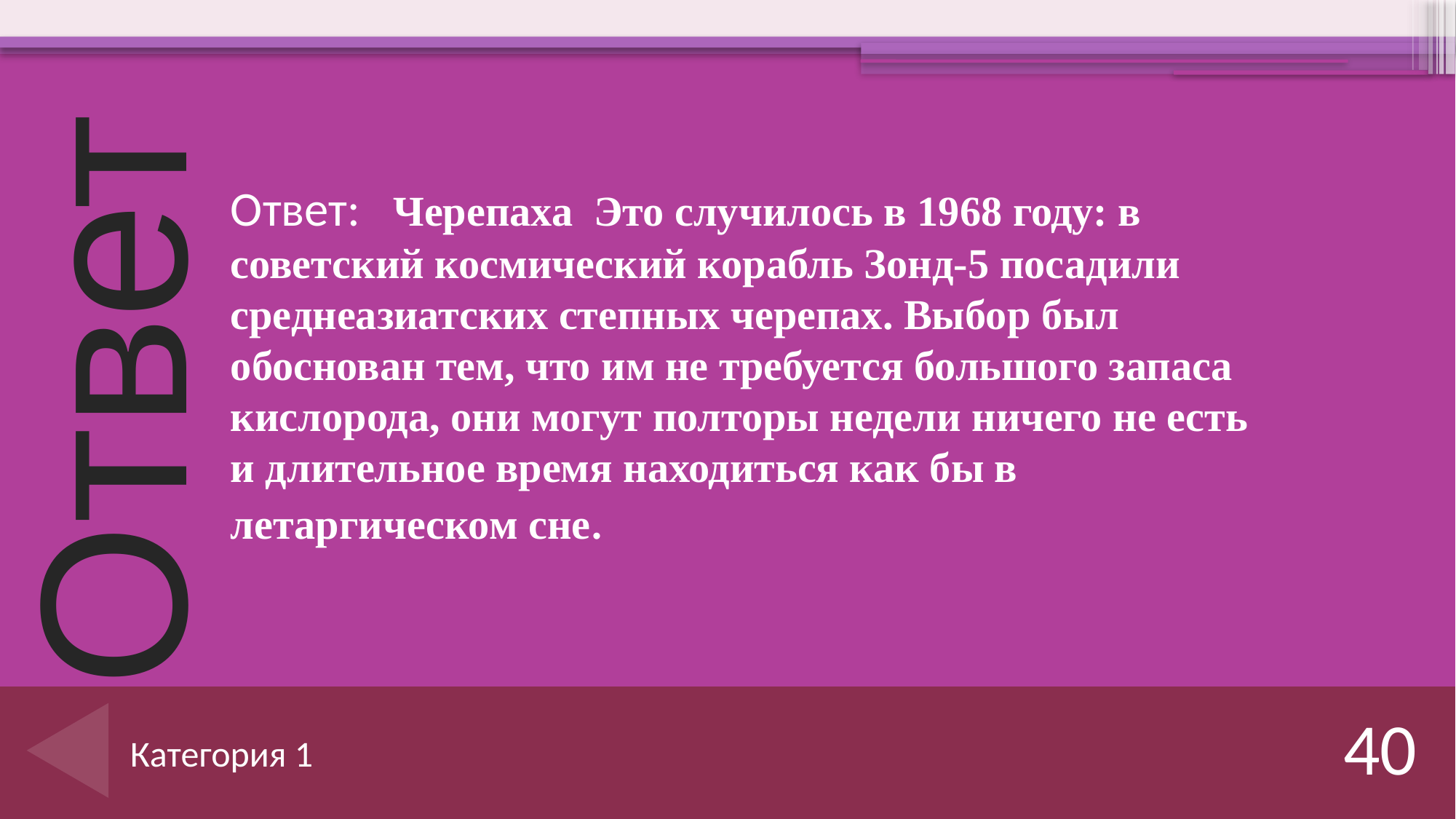

Ответ:   Черепаха  Это случилось в 1968 году: в советский космический корабль Зонд-5 посадили среднеазиатских степных черепах. Выбор был обоснован тем, что им не требуется большого запаса кислорода, они могут полторы недели ничего не есть и длительное время находиться как бы в летаргическом сне.
40
# Категория 1